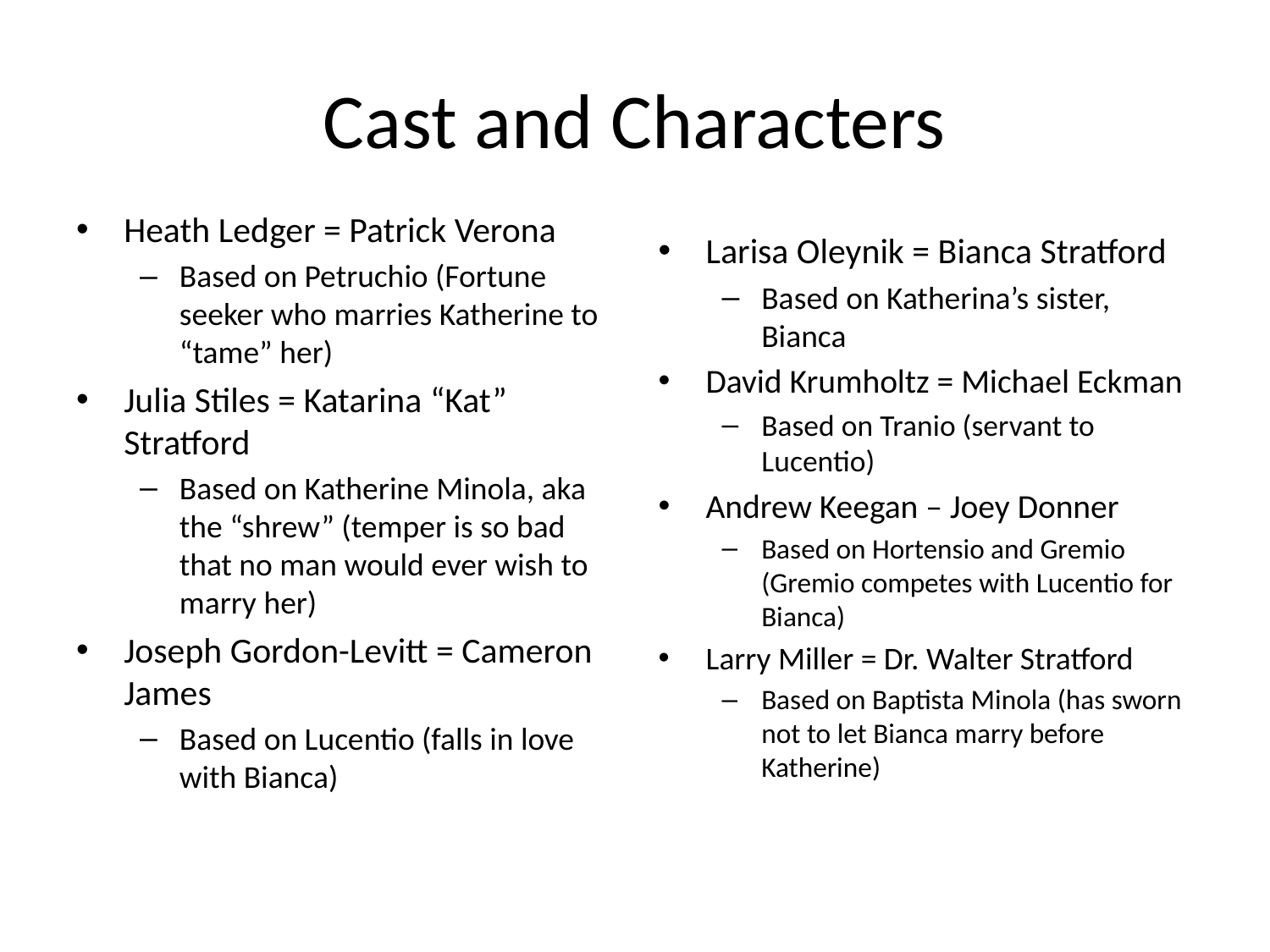

# Cast and Characters
Heath Ledger = Patrick Verona
Based on Petruchio (Fortune seeker who marries Katherine to “tame” her)
Julia Stiles = Katarina “Kat” Stratford
Based on Katherine Minola, aka the “shrew” (temper is so bad that no man would ever wish to marry her)
Joseph Gordon-Levitt = Cameron James
Based on Lucentio (falls in love with Bianca)
Larisa Oleynik = Bianca Stratford
Based on Katherina’s sister, Bianca
David Krumholtz = Michael Eckman
Based on Tranio (servant to Lucentio)
Andrew Keegan – Joey Donner
Based on Hortensio and Gremio (Gremio competes with Lucentio for Bianca)
Larry Miller = Dr. Walter Stratford
Based on Baptista Minola (has sworn not to let Bianca marry before Katherine)